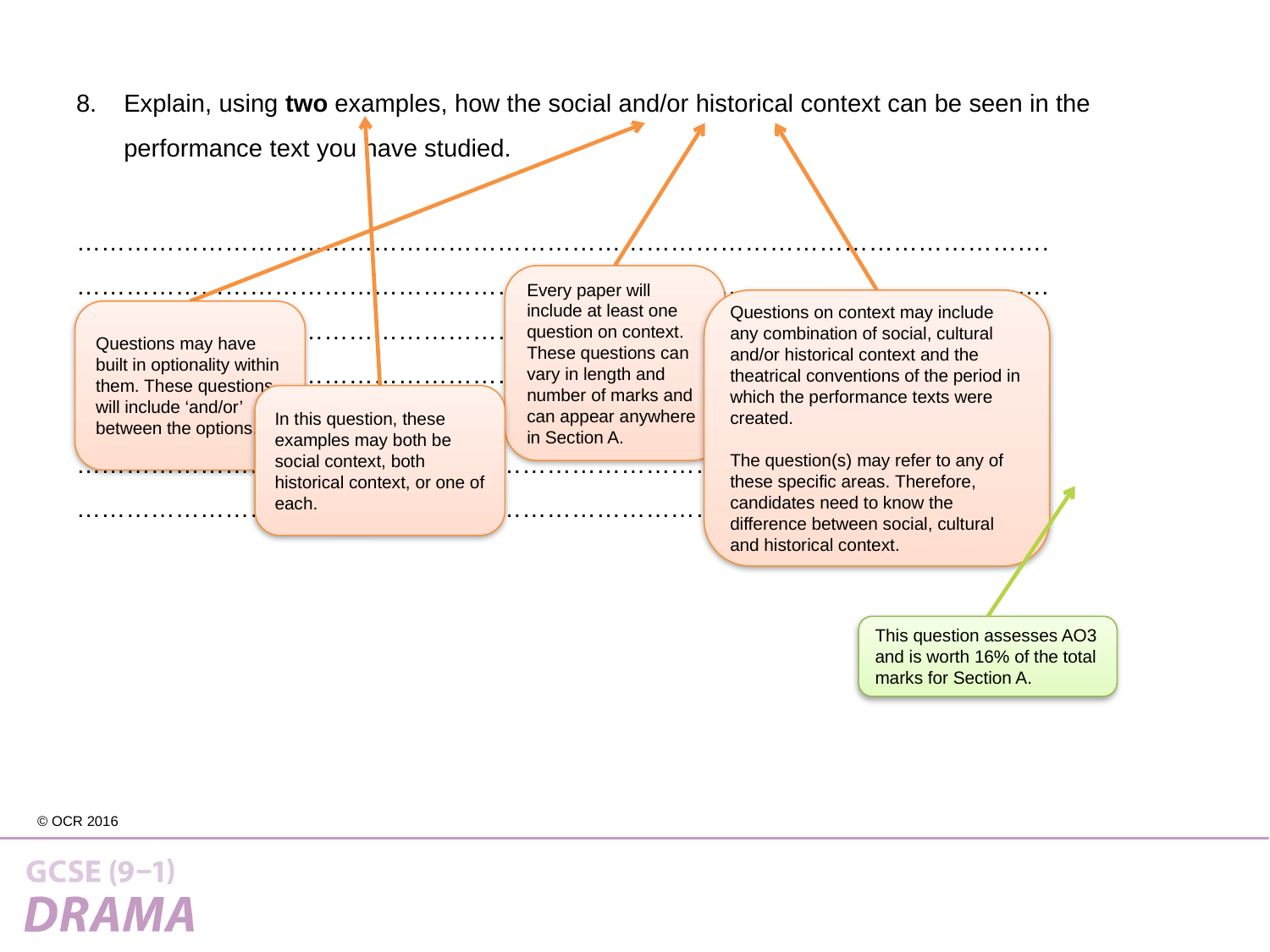

Explain, using two examples, how the social and/or historical context can be seen in the performance text you have studied.
	………………………………………………………………………………………………………. 	………………………………………………………………………………………………………. 	………………………………………………………………………………………………………. 	………………………………………………………………………………………………………. 	………………………………………………………………………………………………………. 	………………………………………………………………………………………………………. 	…………………………………………………………………………………………………... [8]

Every paper will include at least one question on context.
These questions can vary in length and number of marks and can appear anywhere in Section A.
Questions on context may include any combination of social, cultural and/or historical context and the theatrical conventions of the period in which the performance texts were created.

The question(s) may refer to any of these specific areas. Therefore, candidates need to know the difference between social, cultural and historical context.
Questions may have built in optionality within them. These questions will include ‘and/or’ between the options.
In this question, these examples may both be social context, both historical context, or one of each.
This question assesses AO3 and is worth 16% of the total marks for Section A.